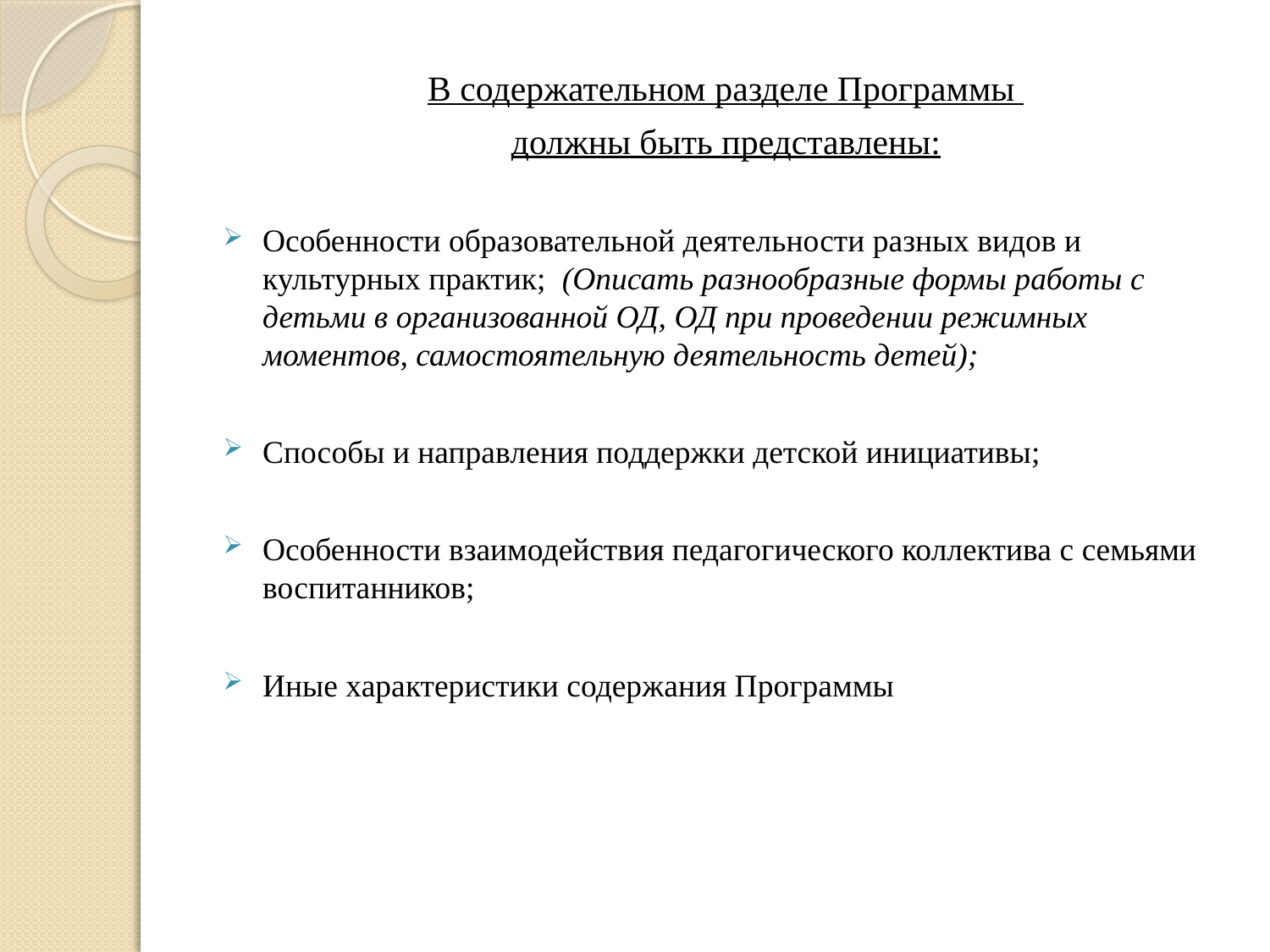

В содержательном разделе Программы
должны быть представлены:

Особенности образовательной деятельности разных видов и культурных практик;  (Описать разнообразные формы работы с детьми в организованной ОД, ОД при проведении режимных моментов, самостоятельную деятельность детей);

Способы и направления поддержки детской инициативы;

Особенности взаимодействия педагогического коллектива с семьями воспитанников;

Иные характеристики содержания Программы